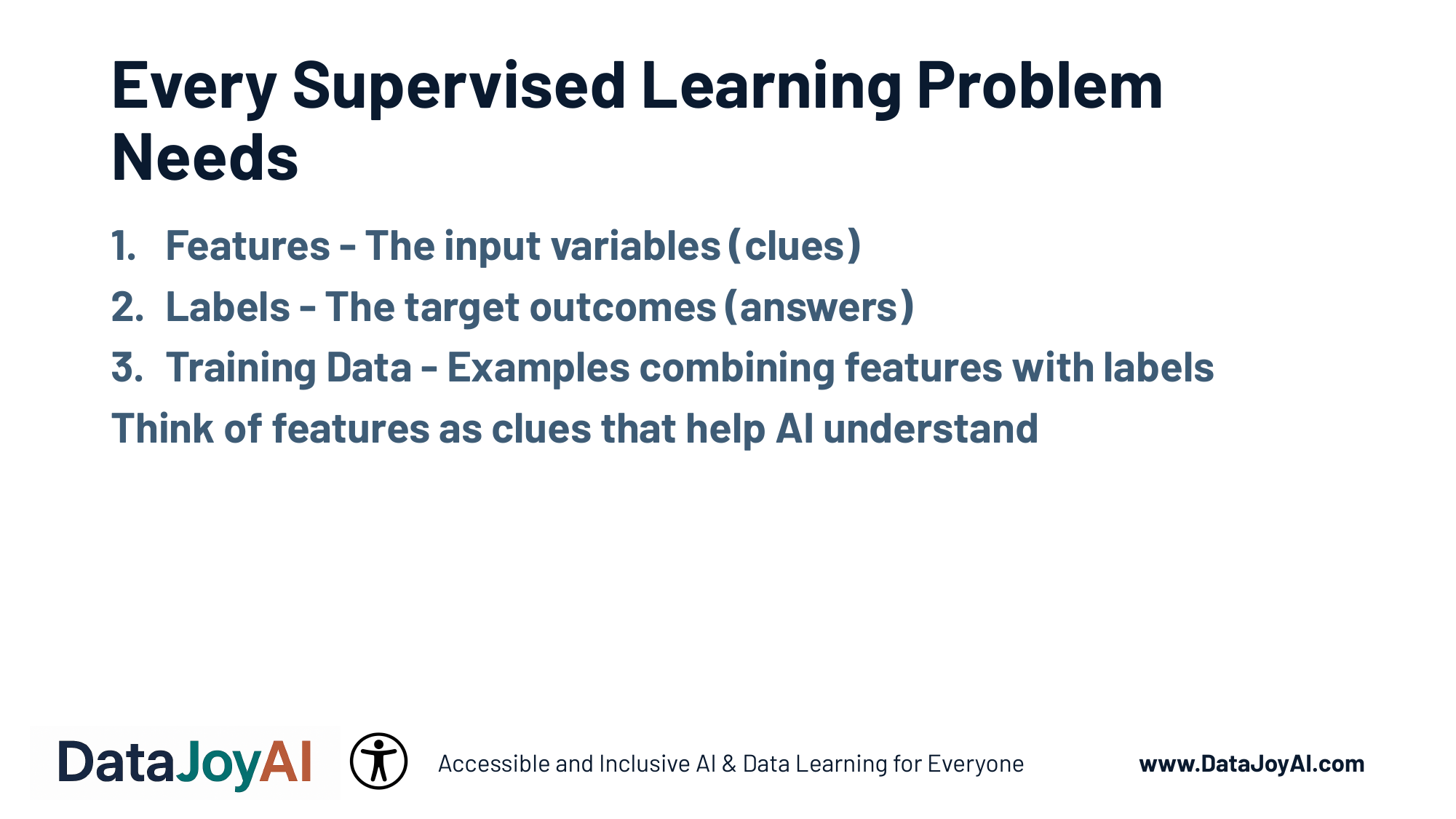

# Every Supervised Learning Problem Needs
Features - The input variables (clues)
Labels - The target outcomes (answers)
Training Data - Examples combining features with labels
Think of features as clues that help AI understand